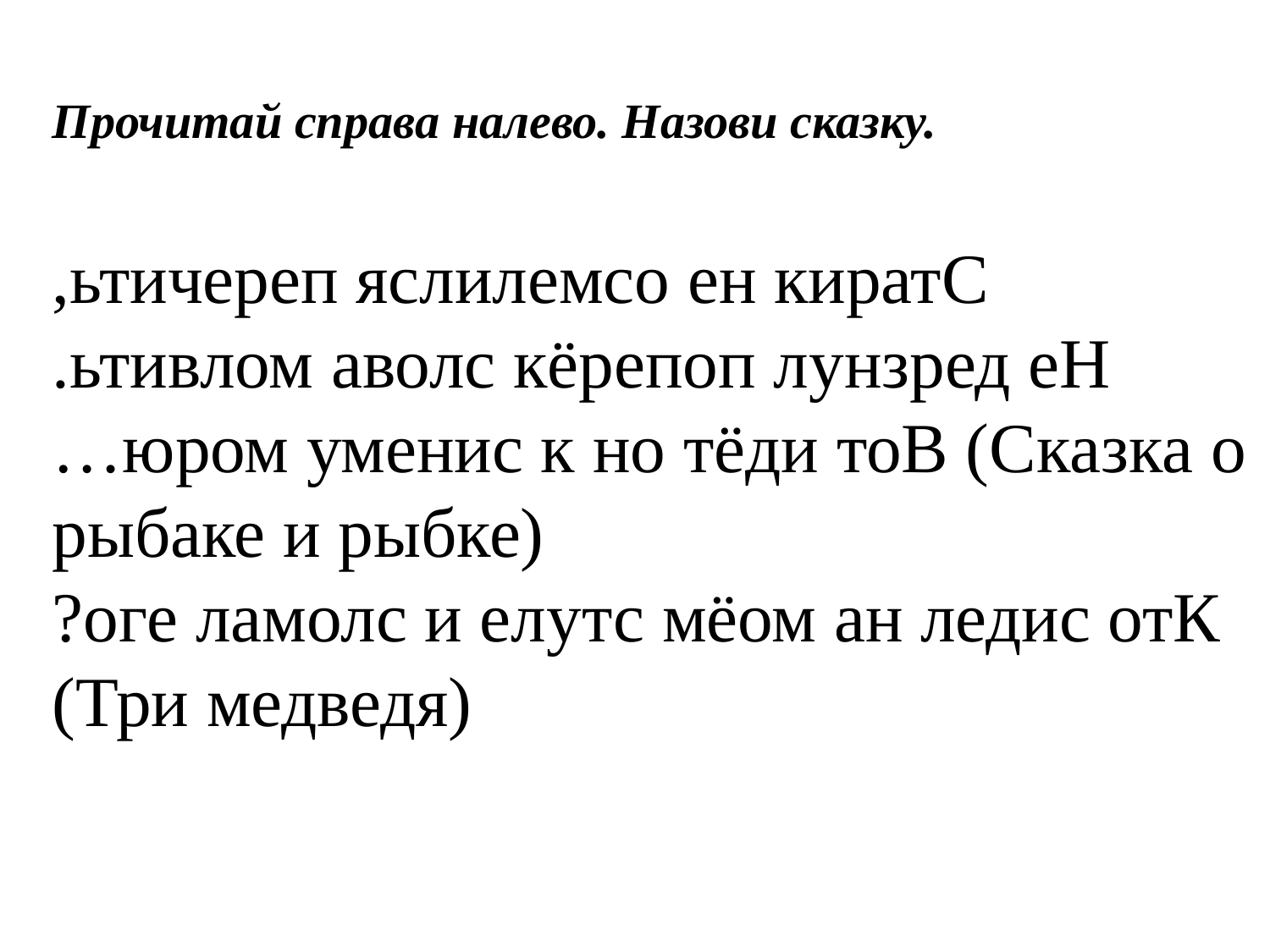

Прочитай справа налево. Назови сказку.

,ьтичереп яслилемсо ен киратС
.ьтивлом аволс кёрепоп лунзред еН
…юром уменис к но тёди тоВ (Сказка о рыбаке и рыбке)
?оге ламолс и елутс мёом ан ледис отК (Три медведя)